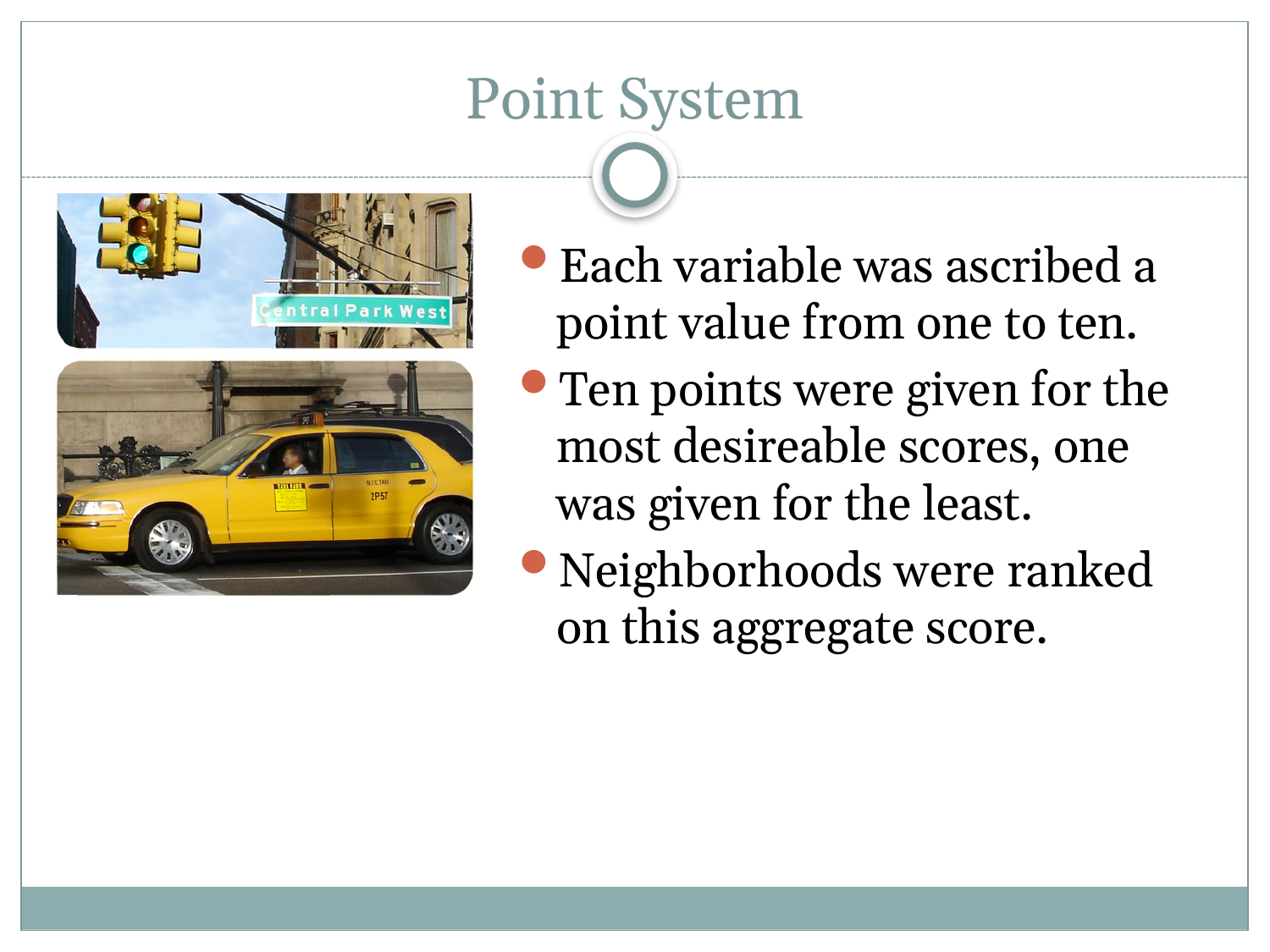

# Point System
Each variable was ascribed a point value from one to ten.
Ten points were given for the most desireable scores, one was given for the least.
Neighborhoods were ranked on this aggregate score.